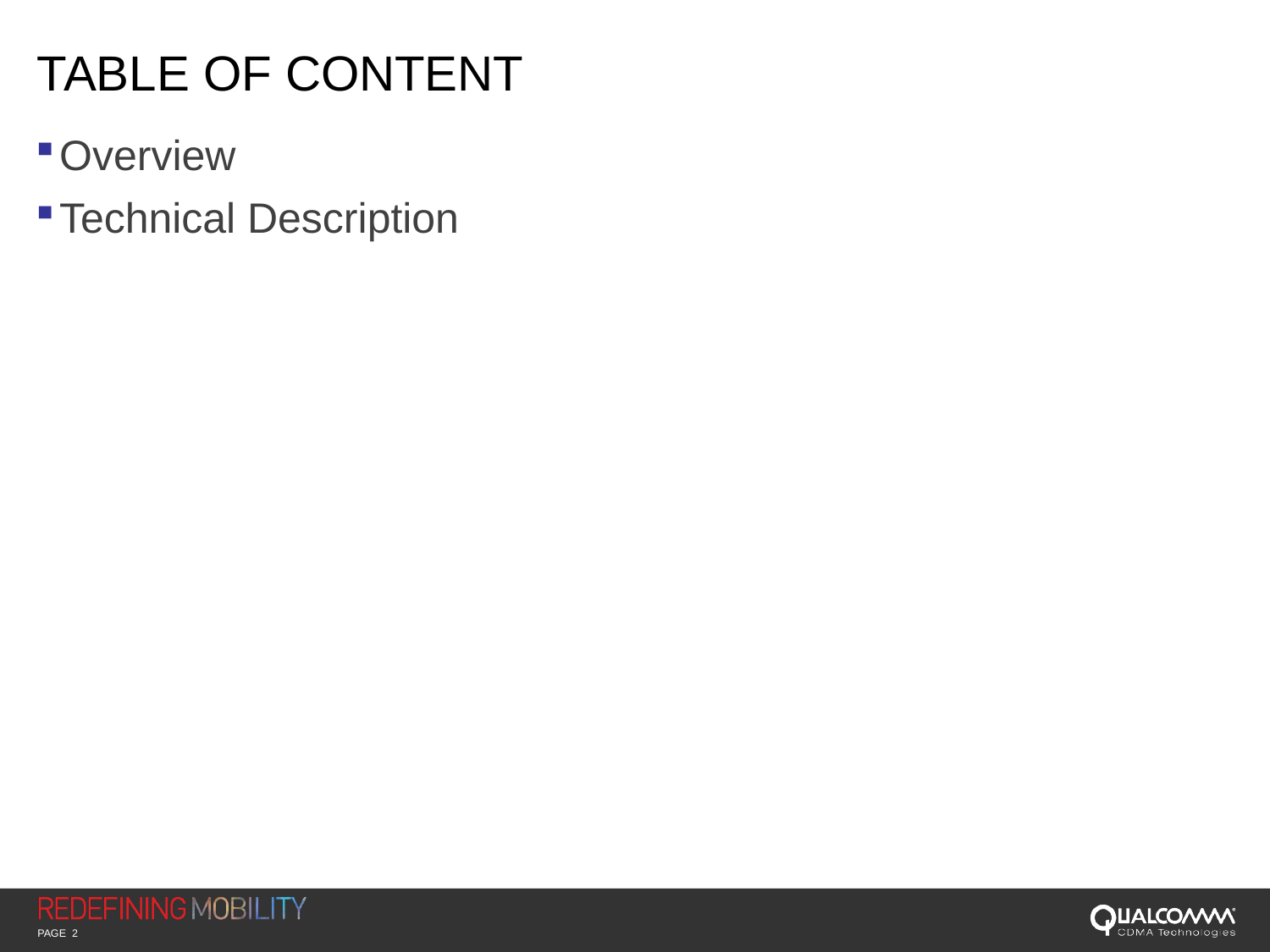

# TABLE OF CONTENT
Overview
Technical Description